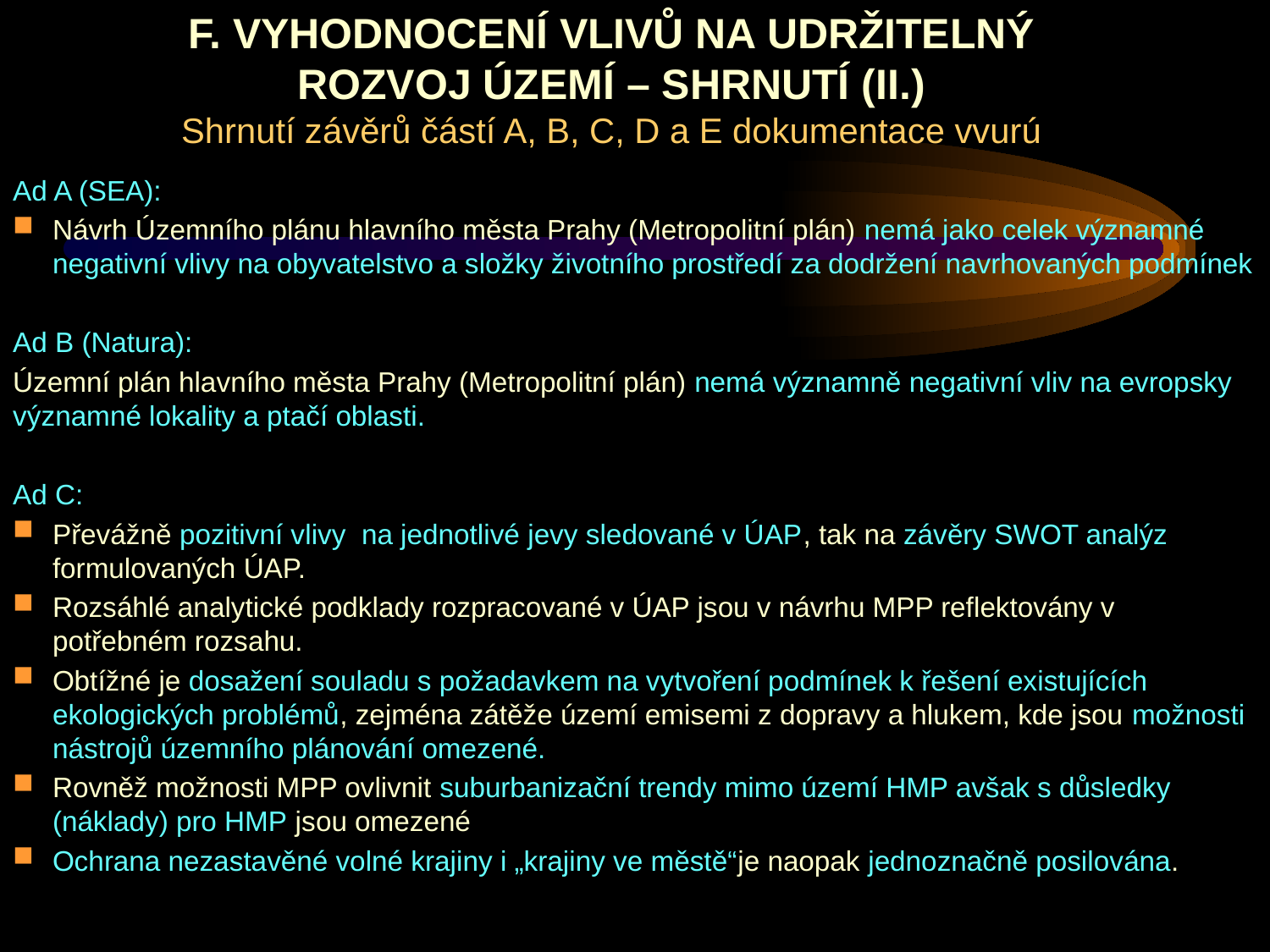

# F. VYHODNOCENÍ VLIVŮ NA UDRŽITELNÝ ROZVOJ ÚZEMÍ – SHRNUTÍ (II.) Shrnutí závěrů částí A, B, C, D a E dokumentace vvurú
Ad A (SEA):
Návrh Územního plánu hlavního města Prahy (Metropolitní plán) nemá jako celek významné negativní vlivy na obyvatelstvo a složky životního prostředí za dodržení navrhovaných podmínek

Ad B (Natura):
Územní plán hlavního města Prahy (Metropolitní plán) nemá významně negativní vliv na evropsky významné lokality a ptačí oblasti.

Ad C:
Převážně pozitivní vlivy  na jednotlivé jevy sledované v ÚAP, tak na závěry SWOT analýz formulovaných ÚAP.
Rozsáhlé analytické podklady rozpracované v ÚAP jsou v návrhu MPP reflektovány v potřebném rozsahu.
Obtížné je dosažení souladu s požadavkem na vytvoření podmínek k řešení existujících ekologických problémů, zejména zátěže území emisemi z dopravy a hlukem, kde jsou možnosti nástrojů územního plánování omezené.
Rovněž možnosti MPP ovlivnit suburbanizační trendy mimo území HMP avšak s důsledky (náklady) pro HMP jsou omezené
Ochrana nezastavěné volné krajiny i „krajiny ve městě“je naopak jednoznačně posilována.